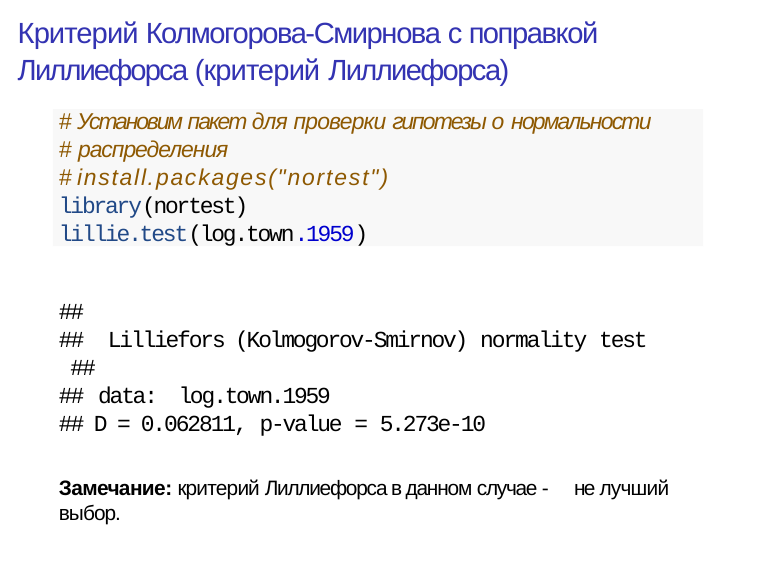

# Критерий Колмогорова-Смирнова с поправкой  Лиллиефорса (критерий Лиллиефорса)
# Установим пакет для проверки гипотезы о нормальности
# распределения
# install.packages("nortest")  library(nortest)  lillie.test(log.town.1959)
##
##	Lilliefors (Kolmogorov-Smirnov) normality test  ##
## data:	log.town.1959
## D = 0.062811, p-value = 5.273e-10

Замечание: критерий Лиллиефорса в данном случае - не лучший  выбор.